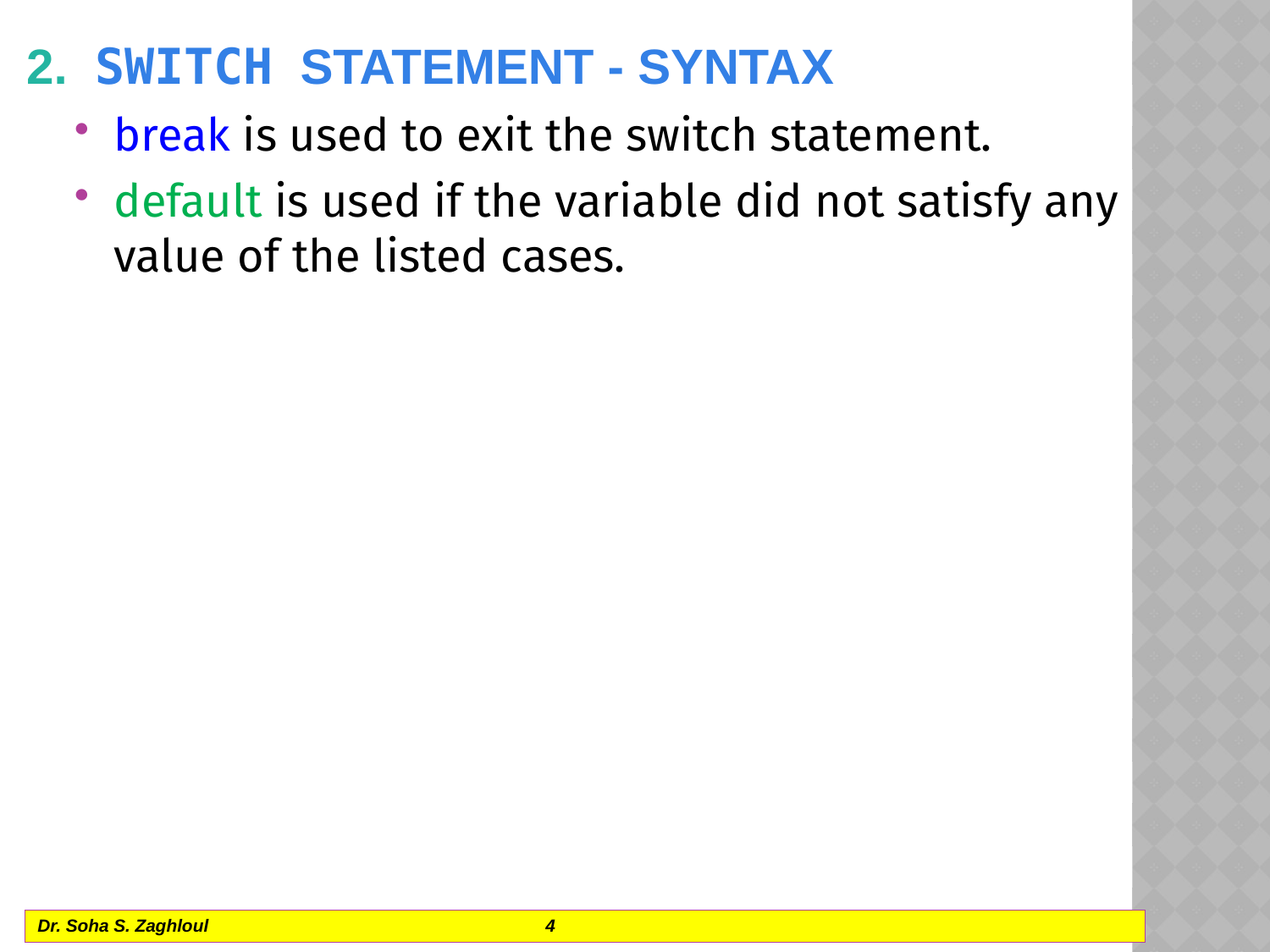

2.  switch  Statement - syntax
break is used to exit the switch statement.
default is used if the variable did not satisfy any value of the listed cases.
Dr. Soha S. Zaghloul			4